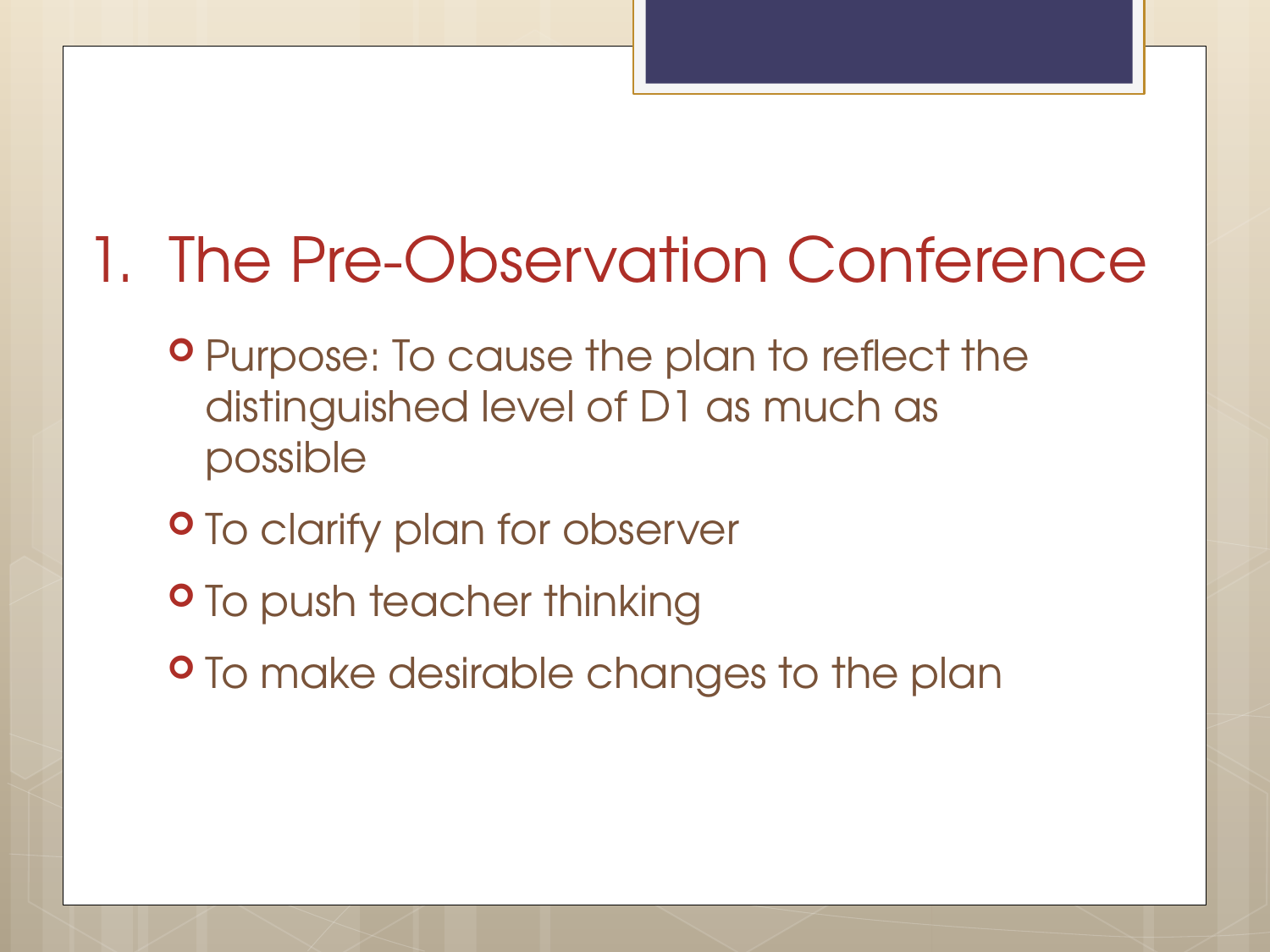

# 1.  The Pre-Observation Conference
Purpose: To cause the plan to reflect the distinguished level of D1 as much as possible
To clarify plan for observer
To push teacher thinking
To make desirable changes to the plan